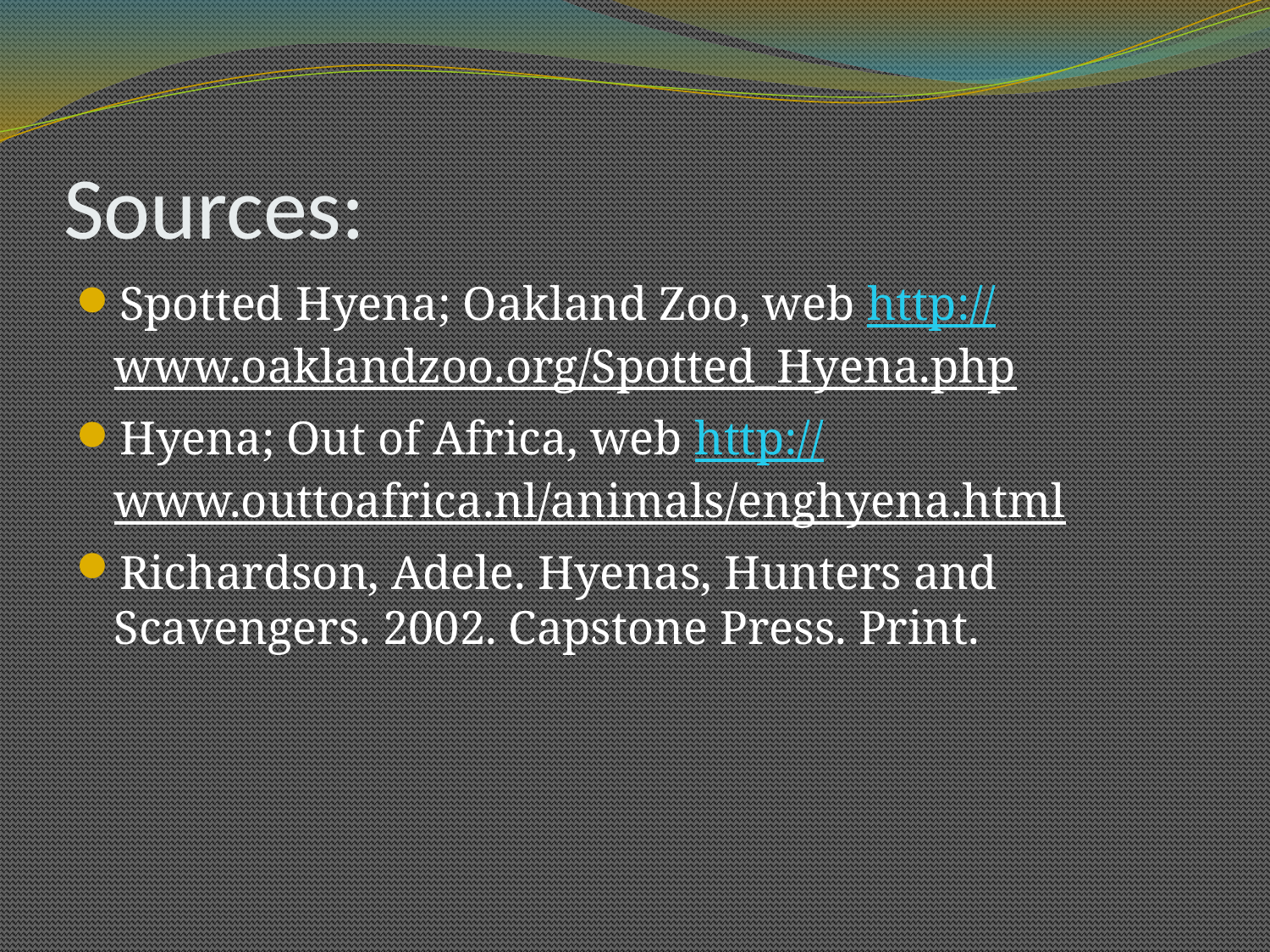

# Sources:
Spotted Hyena; Oakland Zoo, web http://www.oaklandzoo.org/Spotted_Hyena.php
Hyena; Out of Africa, web http://www.outtoafrica.nl/animals/enghyena.html
Richardson, Adele. Hyenas, Hunters and Scavengers. 2002. Capstone Press. Print.